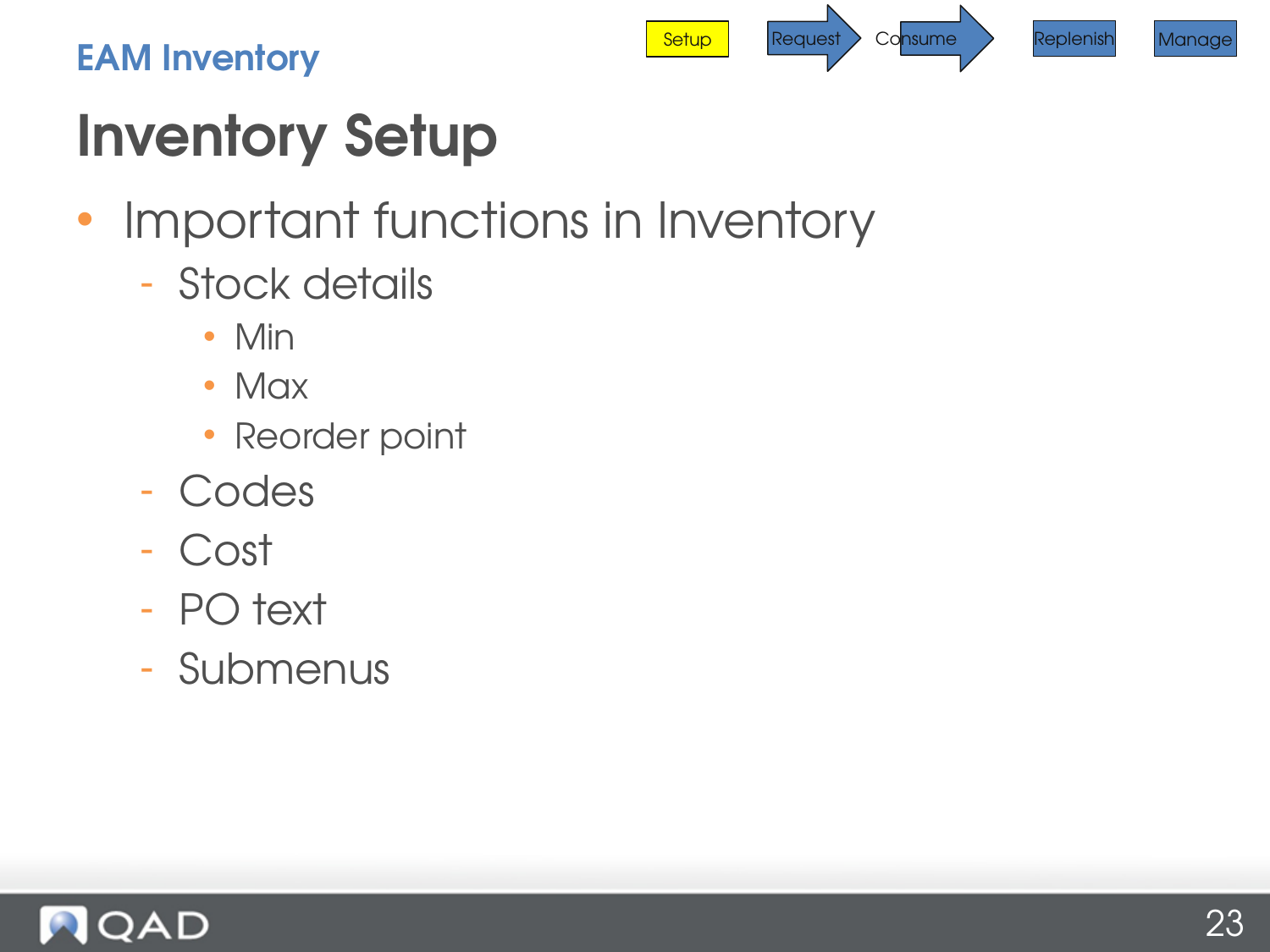

Request
Consume
Replenish
Manage
Setup
EAM Inventory
# Inventory Setup
Important functions in Inventory
Stock details
Min
Max
Reorder point
Codes
Cost
PO text
Submenus

23